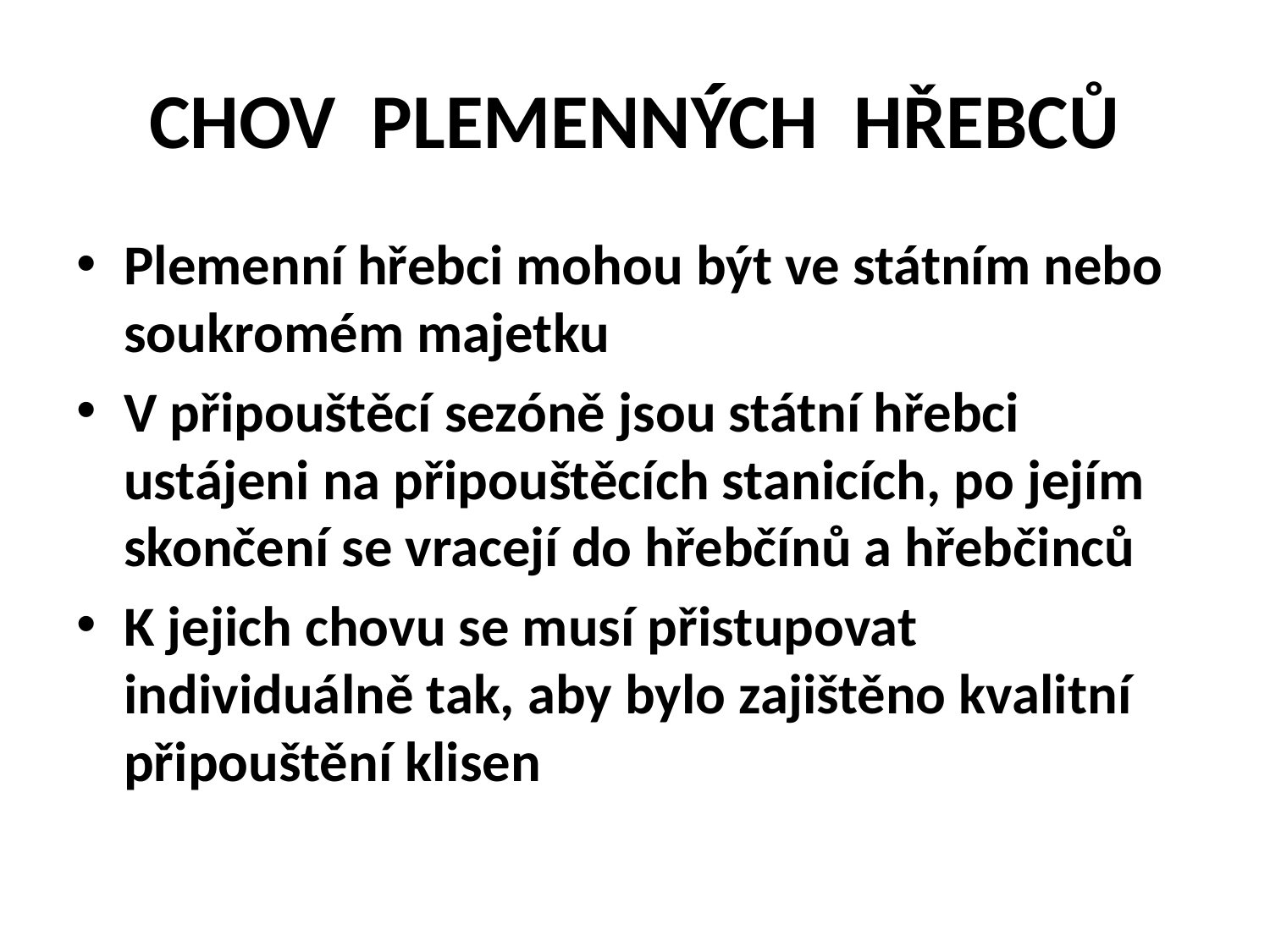

# CHOV  PLEMENNÝCH  HŘEBCŮ
Plemenní hřebci mohou být ve státním nebo soukromém majetku
V připouštěcí sezóně jsou státní hřebci ustájeni na připouštěcích stanicích, po jejím skončení se vracejí do hřebčínů a hřebčinců
K jejich chovu se musí přistupovat individuálně tak, aby bylo zajištěno kvalitní připouštění klisen